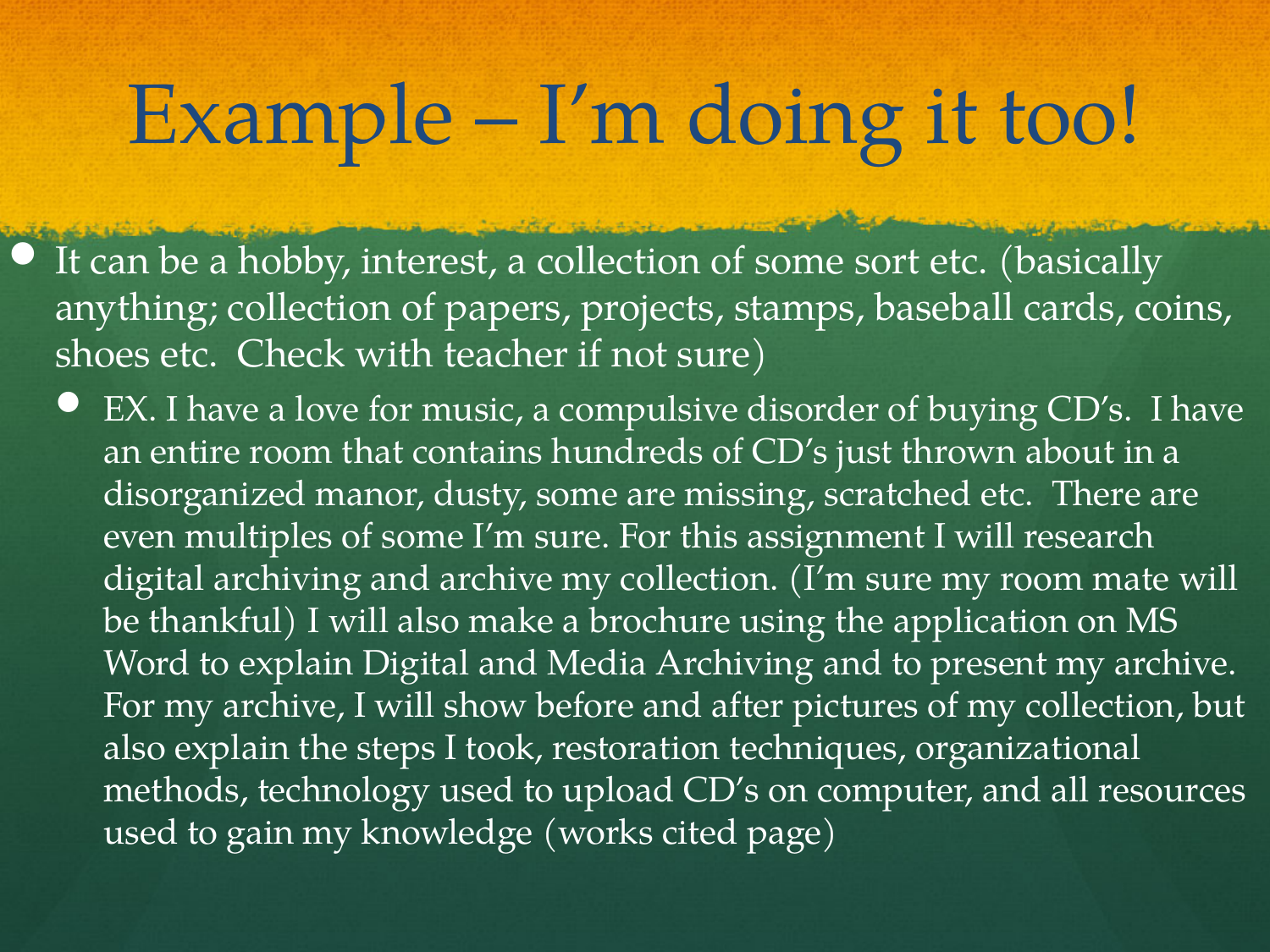

# Example – I’m doing it too!
It can be a hobby, interest, a collection of some sort etc. (basically anything; collection of papers, projects, stamps, baseball cards, coins, shoes etc.  Check with teacher if not sure)
EX. I have a love for music, a compulsive disorder of buying CD’s.  I have an entire room that contains hundreds of CD’s just thrown about in a disorganized manor, dusty, some are missing, scratched etc.  There are even multiples of some I’m sure. For this assignment I will research digital archiving and archive my collection. (I’m sure my room mate will be thankful) I will also make a brochure using the application on MS Word to explain Digital and Media Archiving and to present my archive.  For my archive, I will show before and after pictures of my collection, but also explain the steps I took, restoration techniques, organizational methods, technology used to upload CD’s on computer, and all resources used to gain my knowledge (works cited page)